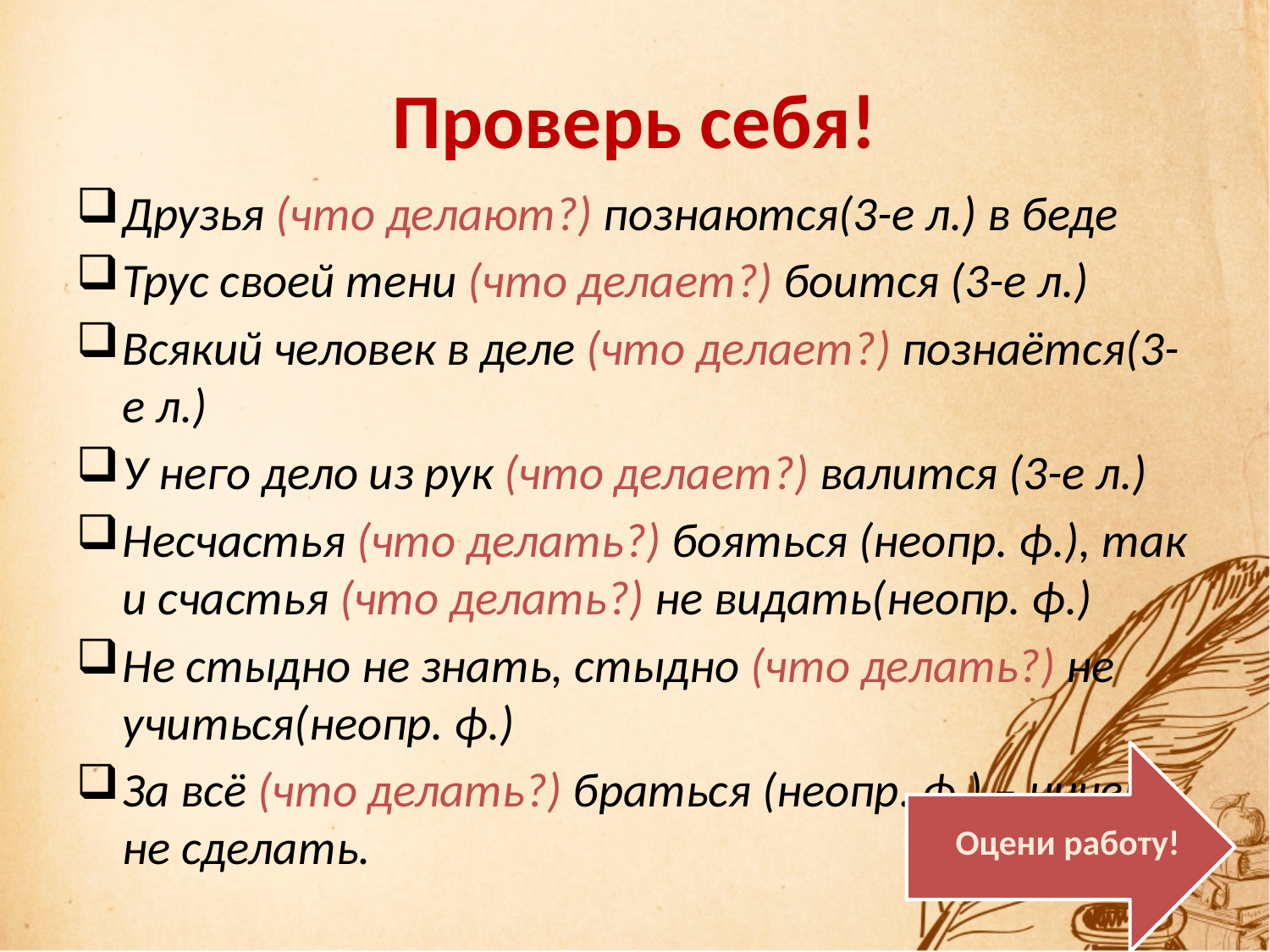

# Проверь себя!
Друзья (что делают?) познаются(3-е л.) в беде
Трус своей тени (что делает?) боится (3-е л.)
Всякий человек в деле (что делает?) познаётся(3-е л.)
У него дело из рук (что делает?) валится (3-е л.)
Несчастья (что делать?) бояться (неопр. ф.), так и счастья (что делать?) не видать(неопр. ф.)
Не стыдно не знать, стыдно (что делать?) не учиться(неопр. ф.)
За всё (что делать?) браться (неопр. ф.) – ничего не сделать.

Оцени работу!